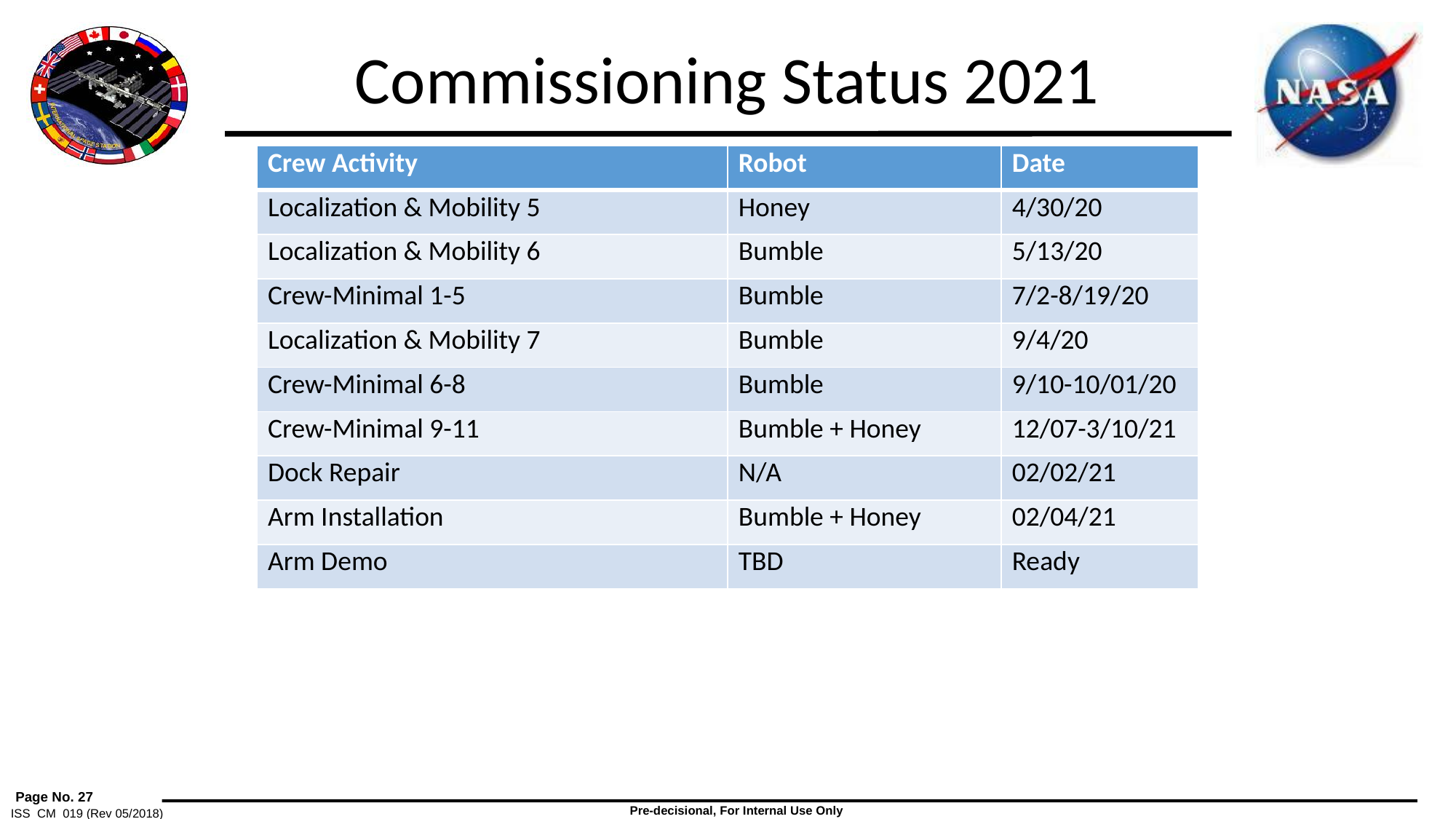

# Commissioning Status 2021
| Crew Activity | Robot | Date |
| --- | --- | --- |
| Localization & Mobility 5 | Honey | 4/30/20 |
| Localization & Mobility 6 | Bumble | 5/13/20 |
| Crew-Minimal 1-5 | Bumble | 7/2-8/19/20 |
| Localization & Mobility 7 | Bumble | 9/4/20 |
| Crew-Minimal 6-8 | Bumble | 9/10-10/01/20 |
| Crew-Minimal 9-11 | Bumble + Honey | 12/07-3/10/21 |
| Dock Repair | N/A | 02/02/21 |
| Arm Installation | Bumble + Honey | 02/04/21 |
| Arm Demo | TBD | Ready |